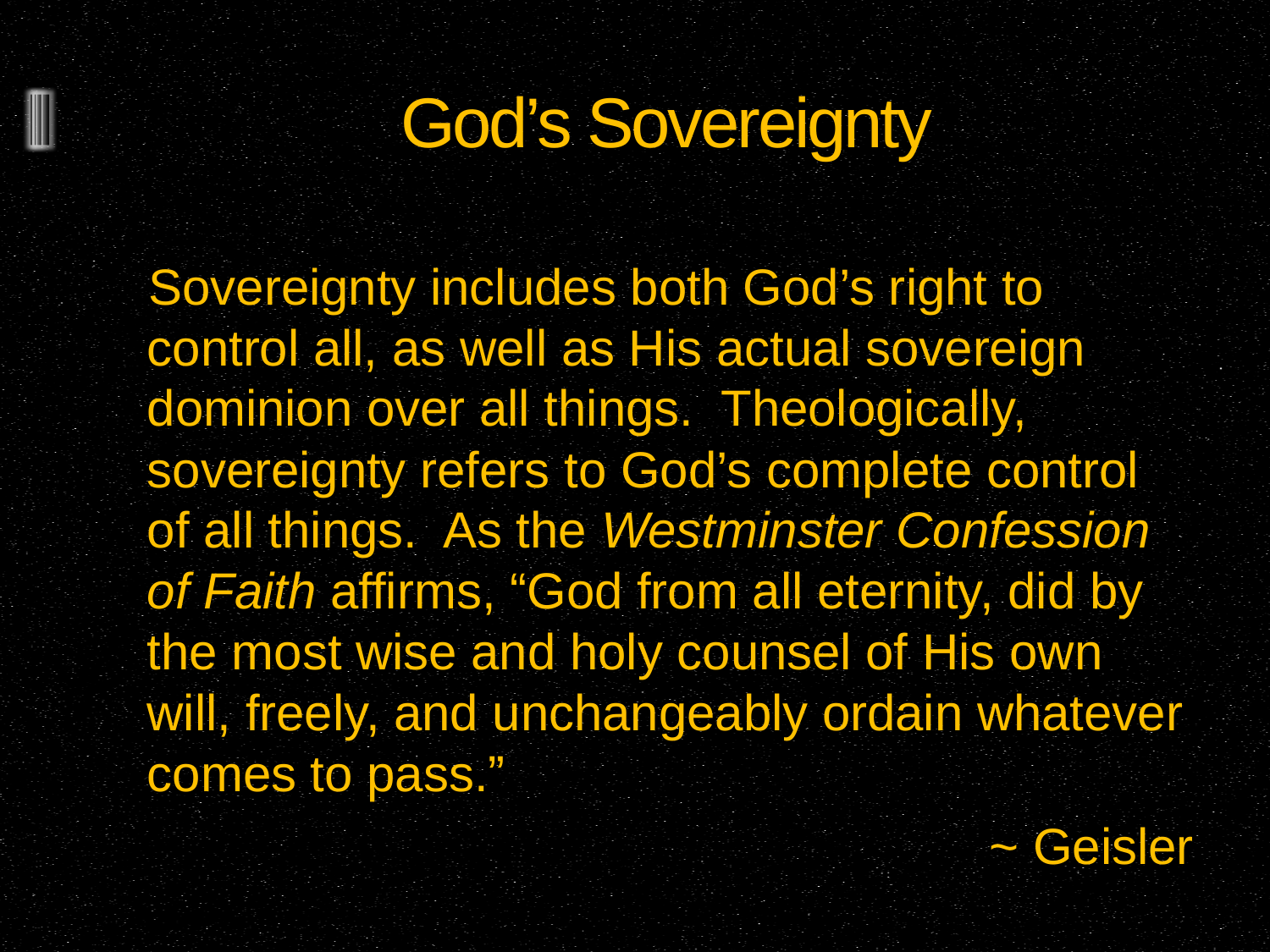

# God’s Sovereignty
Sovereignty includes both God’s right to control all, as well as His actual sovereign dominion over all things.  Theologically, sovereignty refers to God’s complete control of all things.  As the Westminster Confession of Faith affirms, “God from all eternity, did by the most wise and holy counsel of His own will, freely, and unchangeably ordain whatever comes to pass.”
~ Geisler